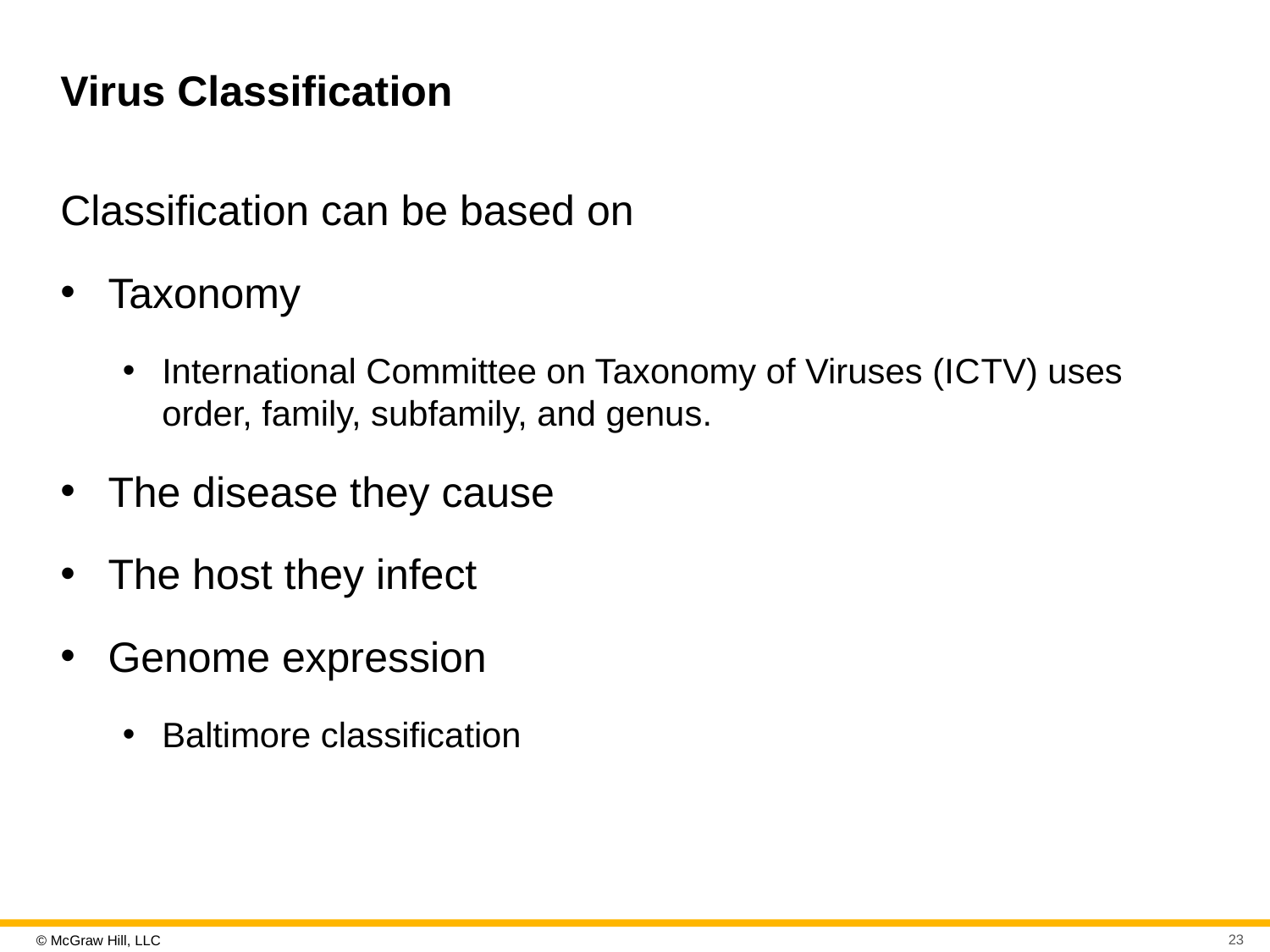

# Virus Classification
Classification can be based on
Taxonomy
International Committee on Taxonomy of Viruses (I C T V) uses order, family, subfamily, and genus.
The disease they cause
The host they infect
Genome expression
Baltimore classification
23